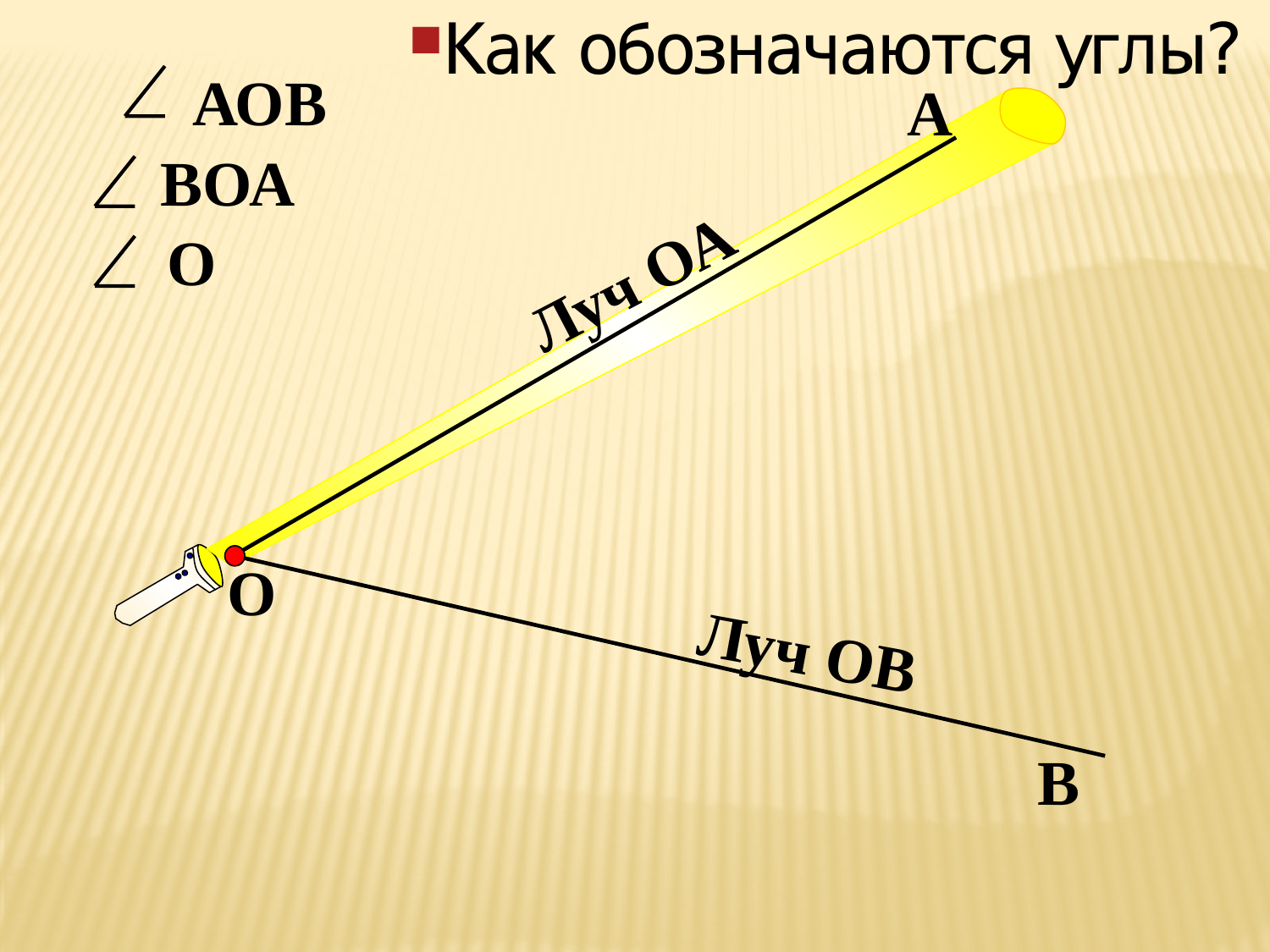

Как обозначаются углы?
  АОВ

А

ВОА

О

Луч ОА
О

Луч ОВ
В